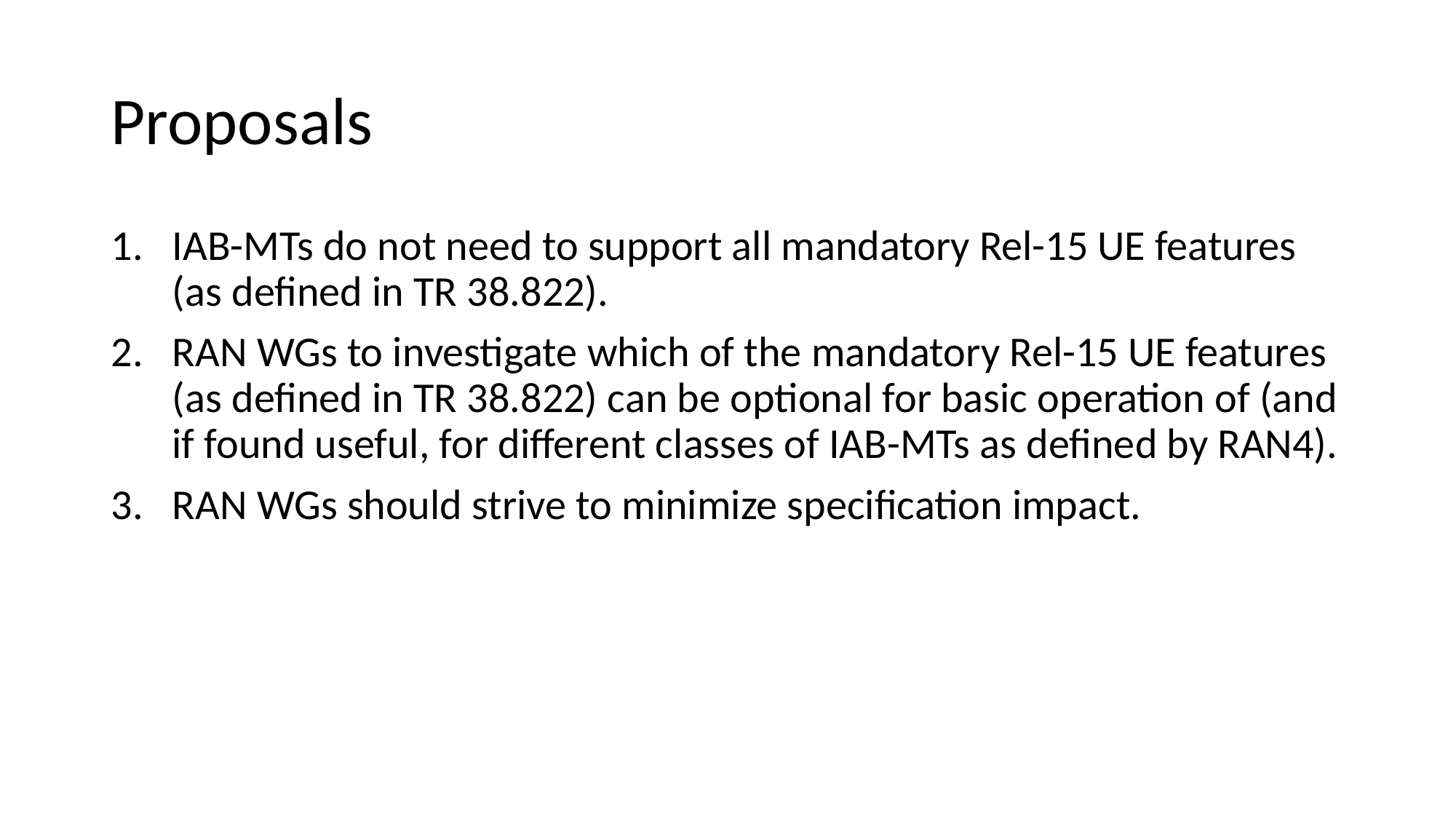

# Proposals
IAB-MTs do not need to support all mandatory Rel-15 UE features (as defined in TR 38.822).
RAN WGs to investigate which of the mandatory Rel-15 UE features (as defined in TR 38.822) can be optional for basic operation of (and if found useful, for different classes of IAB-MTs as defined by RAN4).
RAN WGs should strive to minimize specification impact.